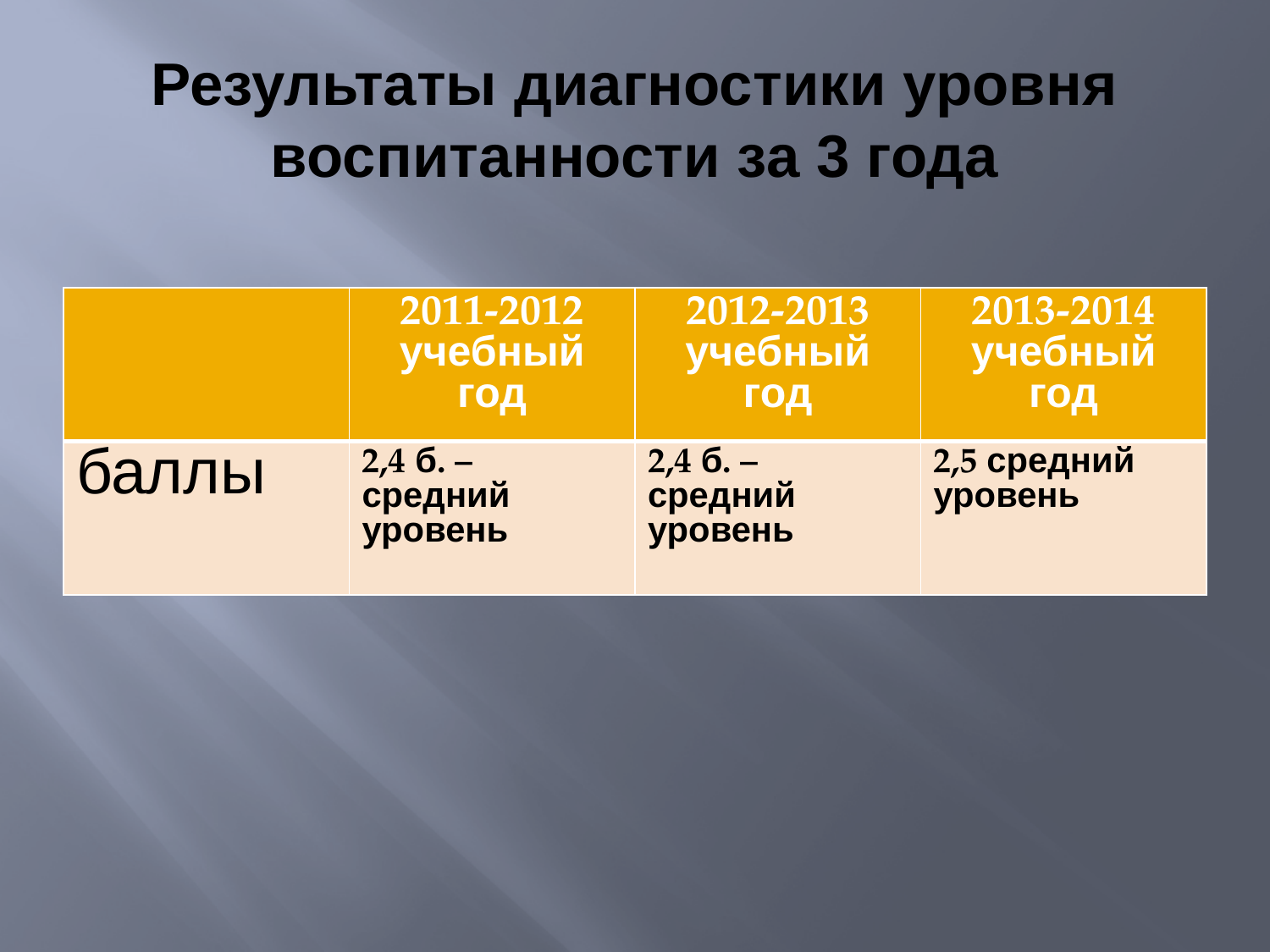

# Результаты диагностики уровня воспитанности за 3 года
|  | 2011-2012 учебный год | 2012-2013 учебный год | 2013-2014 учебный год |
| --- | --- | --- | --- |
| баллы | 2,4 б. – средний уровень | 2,4 б. – средний уровень | 2,5 средний уровень |